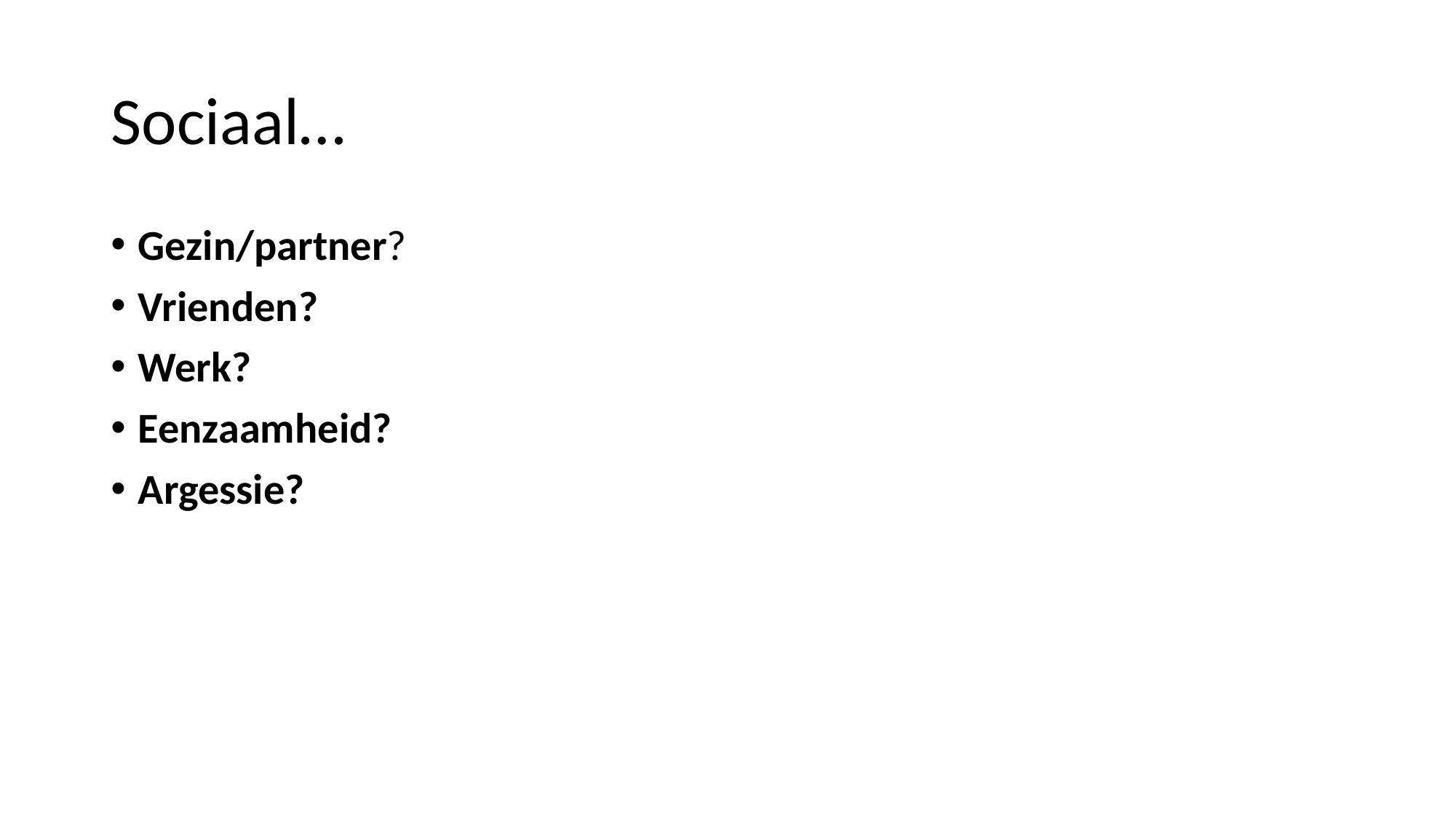

# Sociaal…
Gezin/partner?
Vrienden?
Werk?
Eenzaamheid?
Argessie?